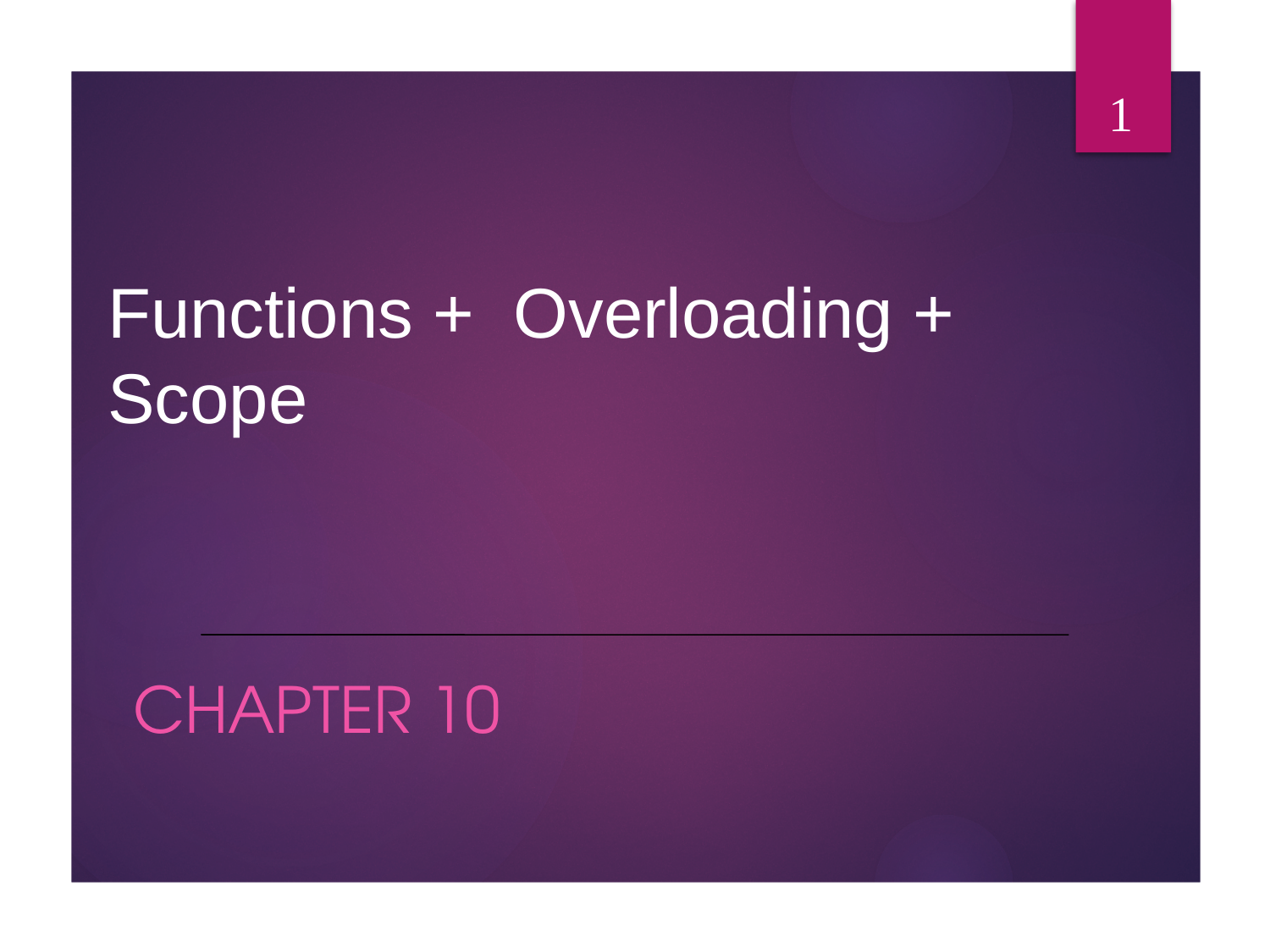

1
# Functions +  Overloading + Scope

Chapter 10